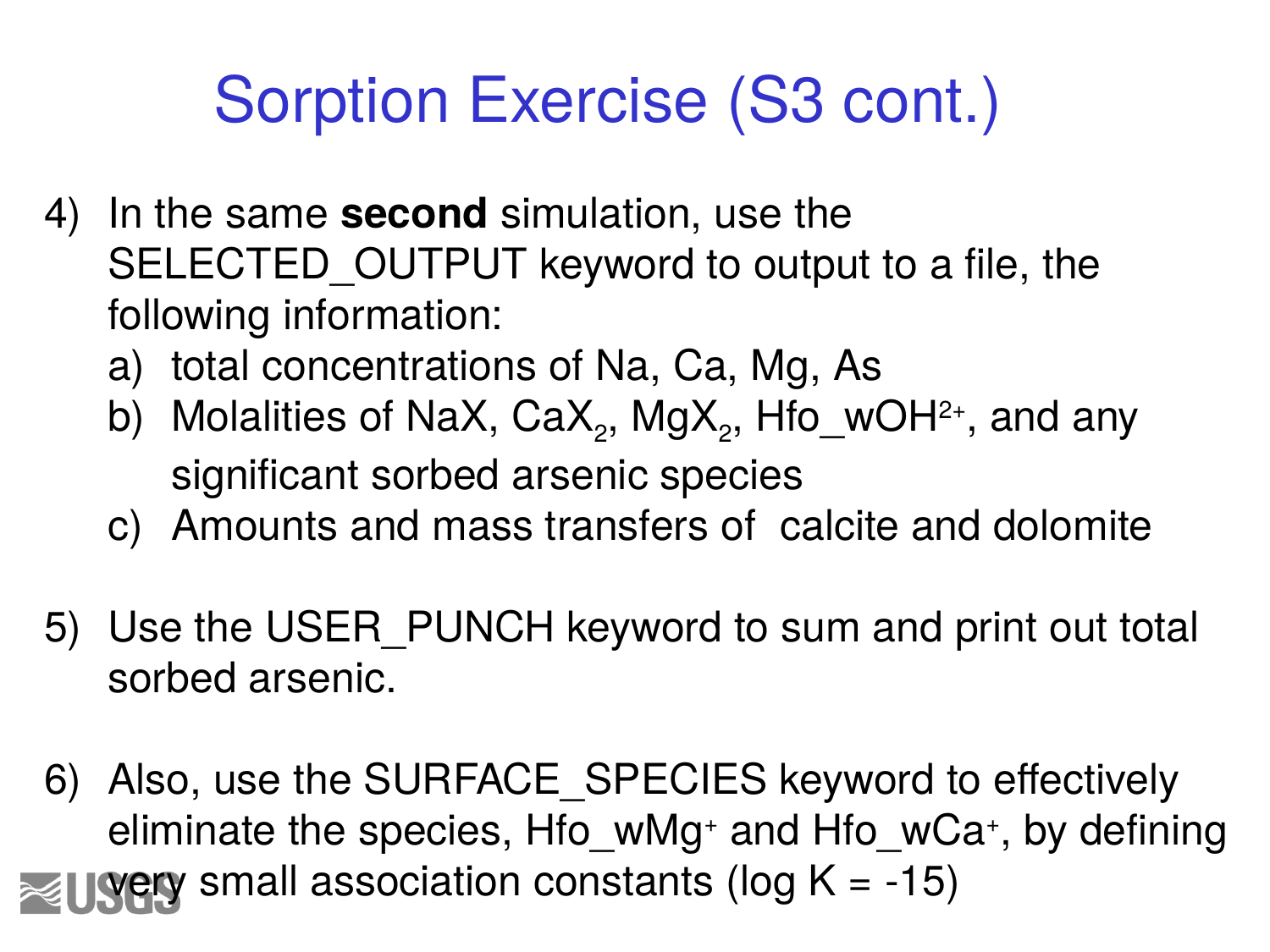

Sorption Exercise (S3 cont.)
In the same second simulation, use the SELECTED_OUTPUT keyword to output to a file, the following information:
total concentrations of Na, Ca, Mg, As
Molalities of NaX, CaX2, MgX2, Hfo_wOH2+, and any significant sorbed arsenic species
Amounts and mass transfers of  calcite and dolomite

Use the USER_PUNCH keyword to sum and print out total sorbed arsenic.

Also, use the SURFACE_SPECIES keyword to effectively eliminate the species, Hfo_wMg+ and Hfo_wCa+, by defining very small association constants (log K = -15)